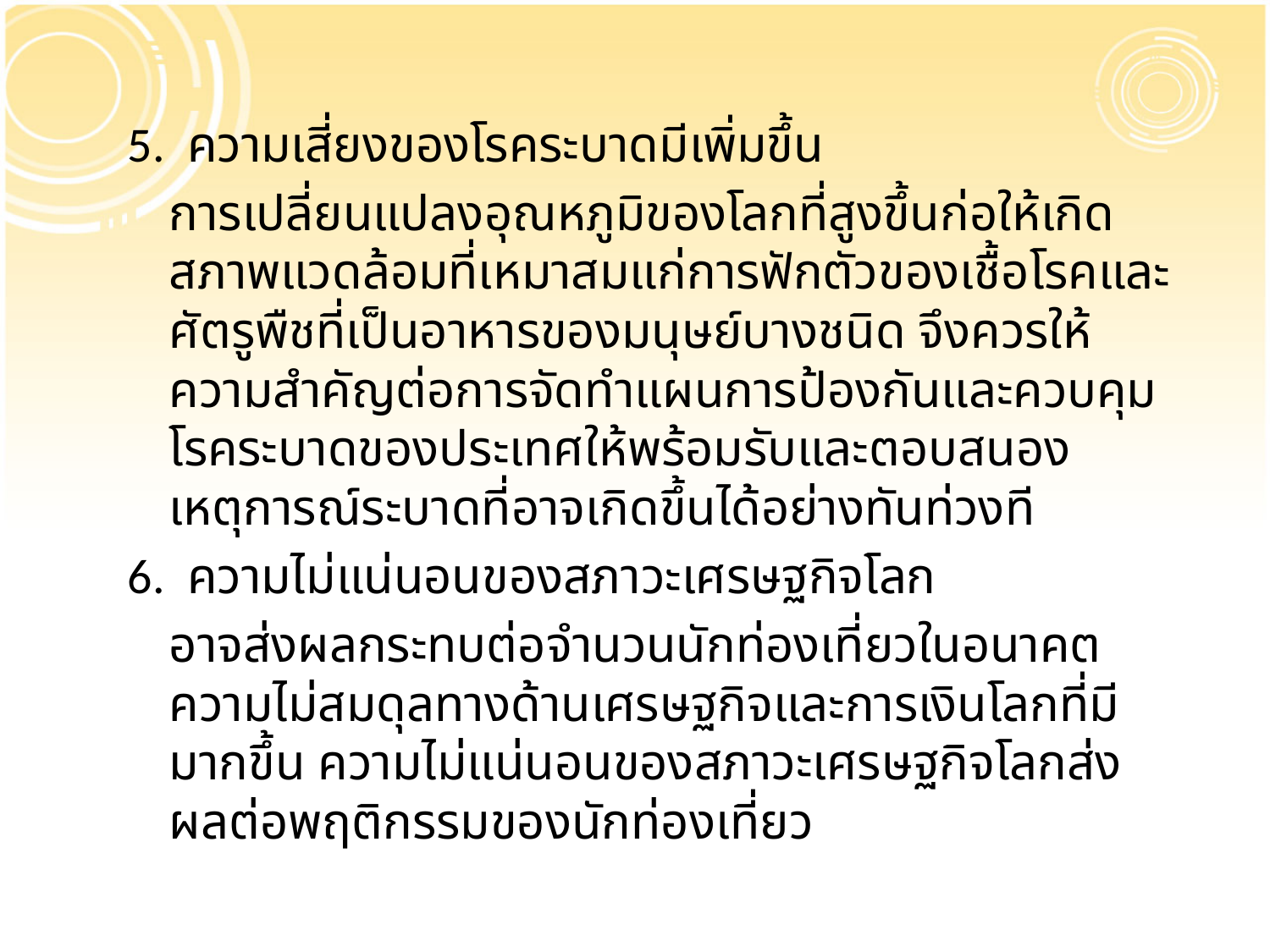

5.  ความเสี่ยงของโรคระบาดมีเพิ่มขึ้น
		การเปลี่ยนแปลงอุณหภูมิของโลกที่สูงขึ้นก่อให้เกิดสภาพแวดล้อมที่เหมาสมแก่การฟักตัวของเชื้อโรคและศัตรูพืชที่เป็นอาหารของมนุษย์บางชนิด จึงควรให้ความสำคัญต่อการจัดทำแผนการป้องกันและควบคุมโรคระบาดของประเทศให้พร้อมรับและตอบสนองเหตุการณ์ระบาดที่อาจเกิดขึ้นได้อย่างทันท่วงที
6.  ความไม่แน่นอนของสภาวะเศรษฐกิจโลก
		อาจส่งผลกระทบต่อจำนวนนักท่องเที่ยวในอนาคตความไม่สมดุลทางด้านเศรษฐกิจและการเงินโลกที่มีมากขึ้น ความไม่แน่นอนของสภาวะเศรษฐกิจโลกส่งผลต่อพฤติกรรมของนักท่องเที่ยว